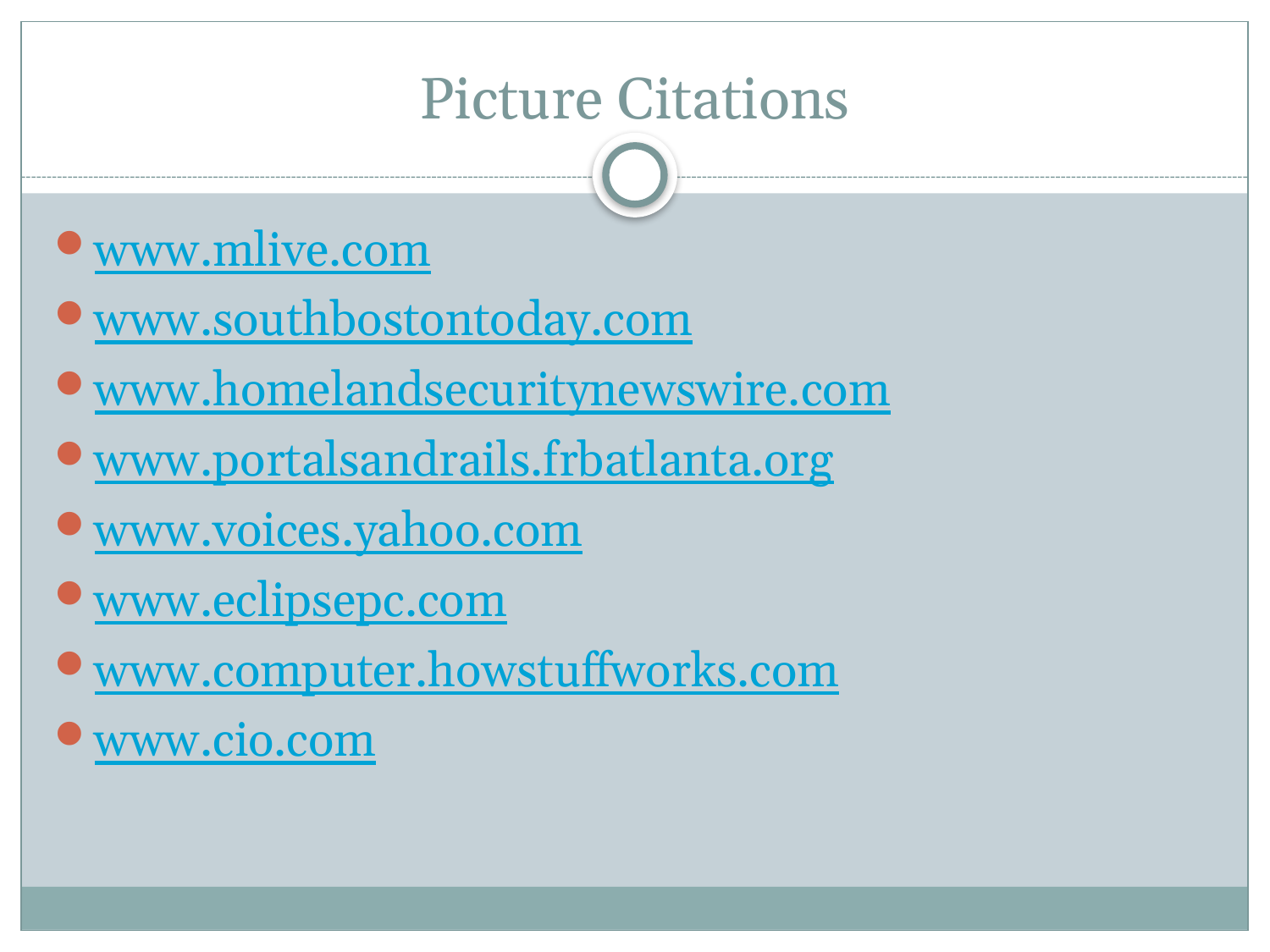

# Picture Citations
www.mlive.com
www.southbostontoday.com
www.homelandsecuritynewswire.com
www.portalsandrails.frbatlanta.org
www.voices.yahoo.com
www.eclipsepc.com
www.computer.howstuffworks.com
www.cio.com